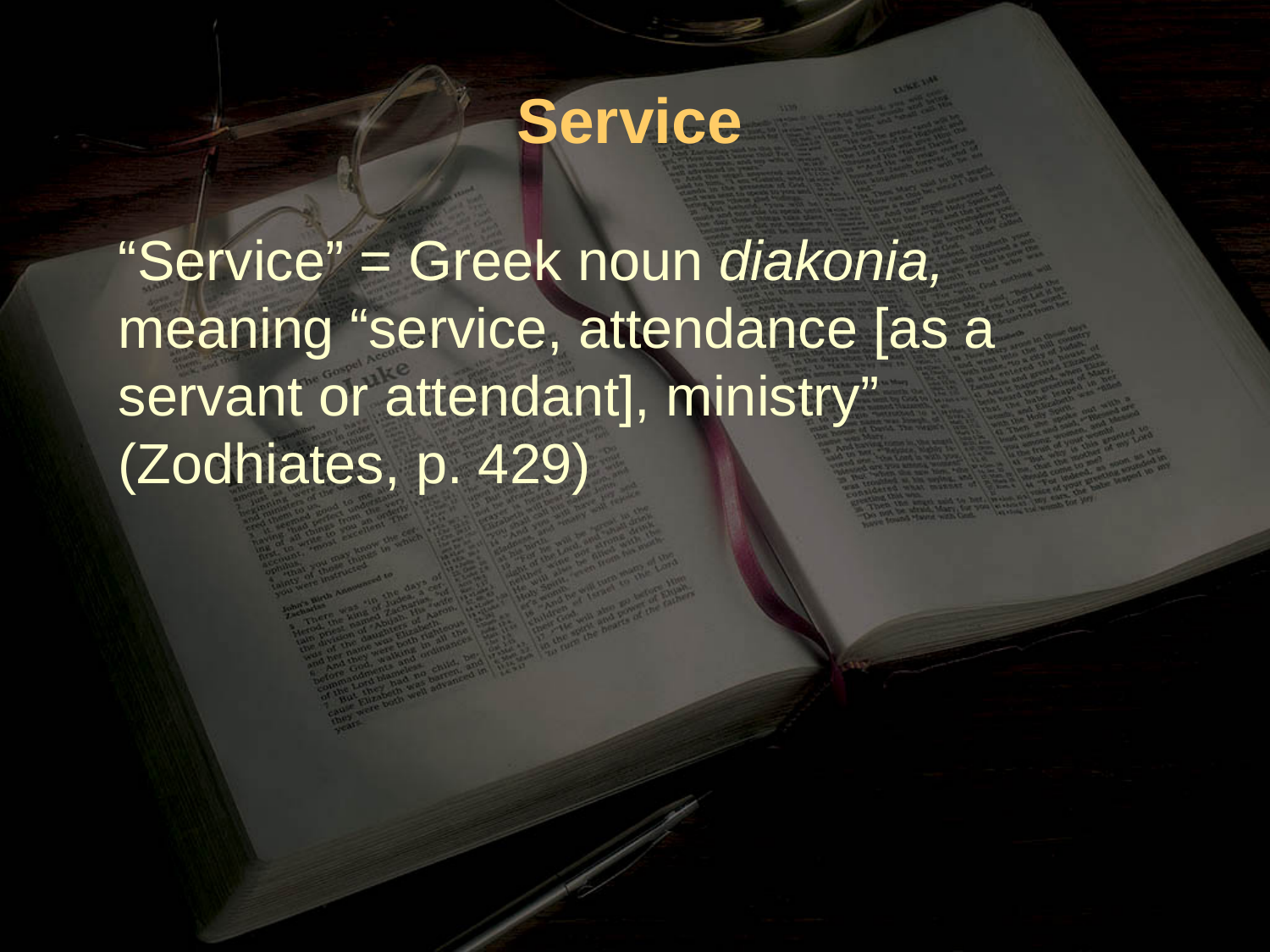

Service

“Service” = Greek noun diakonia, meaning “service, attendance [as a servant or attendant], ministry” (Zodhiates, p. 429)